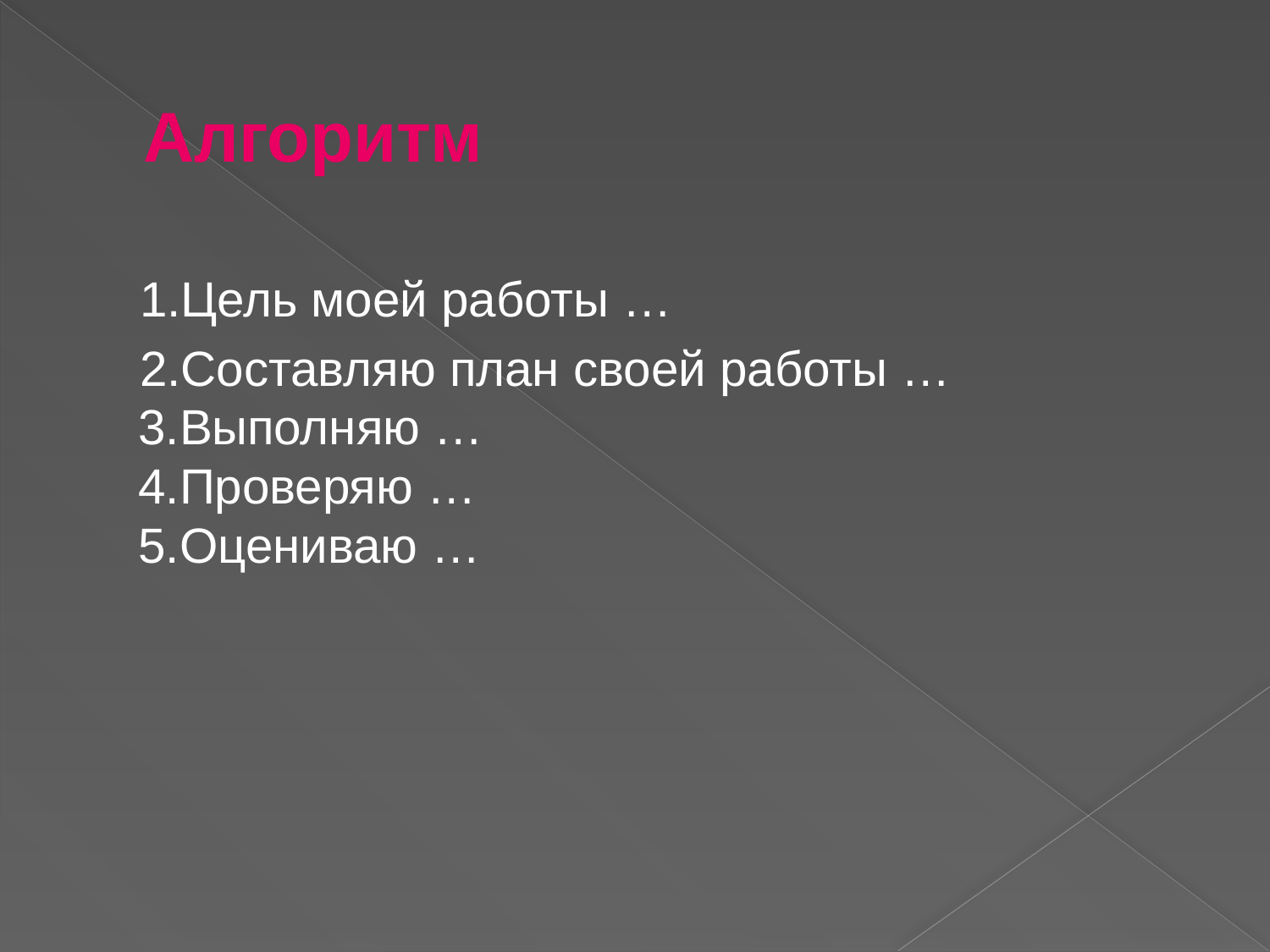

# Алгоритм
    1.Цель моей работы …
    2.Составляю план своей работы …
3.Выполняю …
4.Проверяю …
5.Оцениваю …